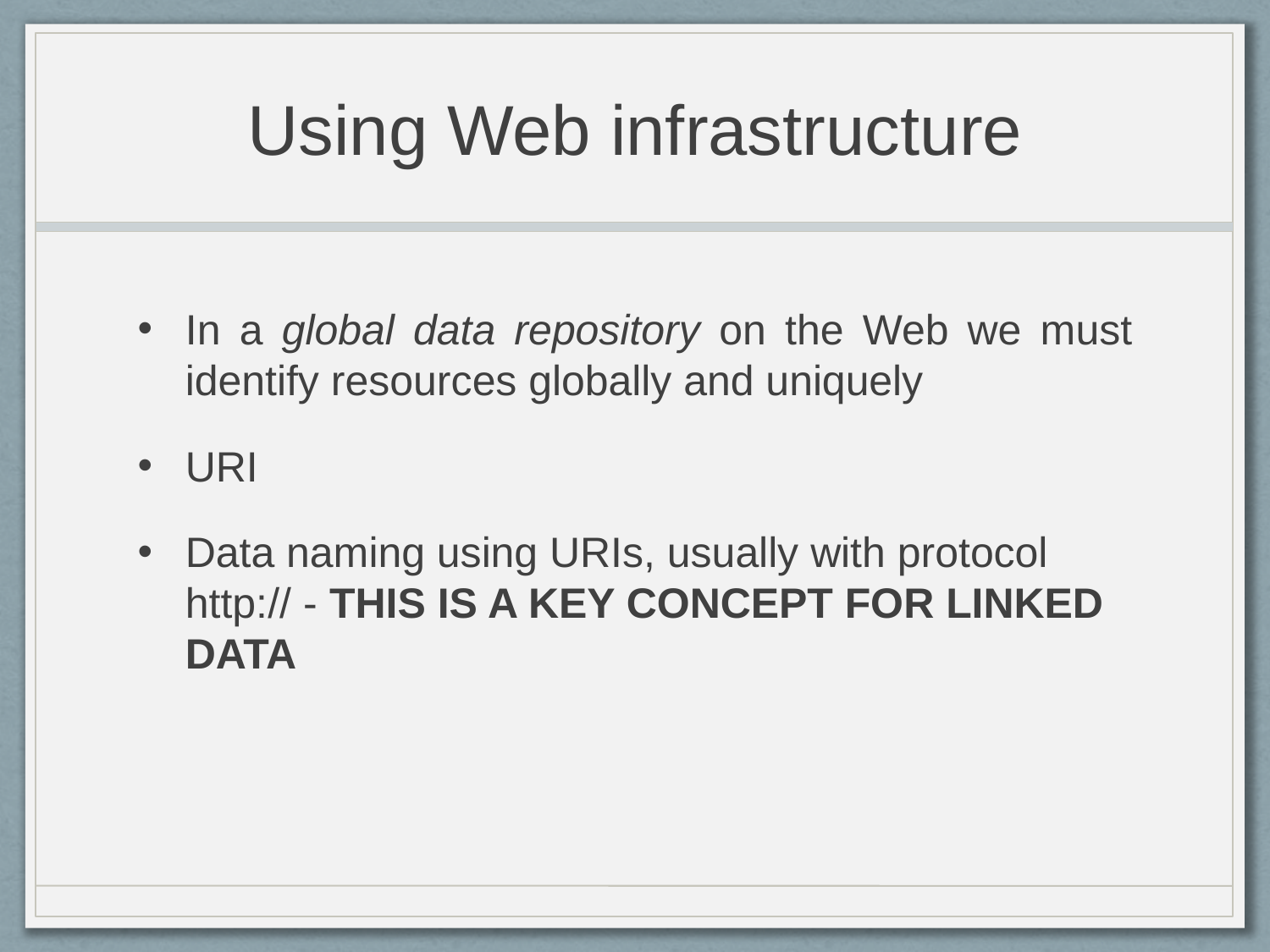

# Using Web infrastructure
In a global data repository on the Web we must identify resources globally and uniquely
URI
Data naming using URIs, usually with protocol http:// - THIS IS A KEY CONCEPT FOR LINKED DATA